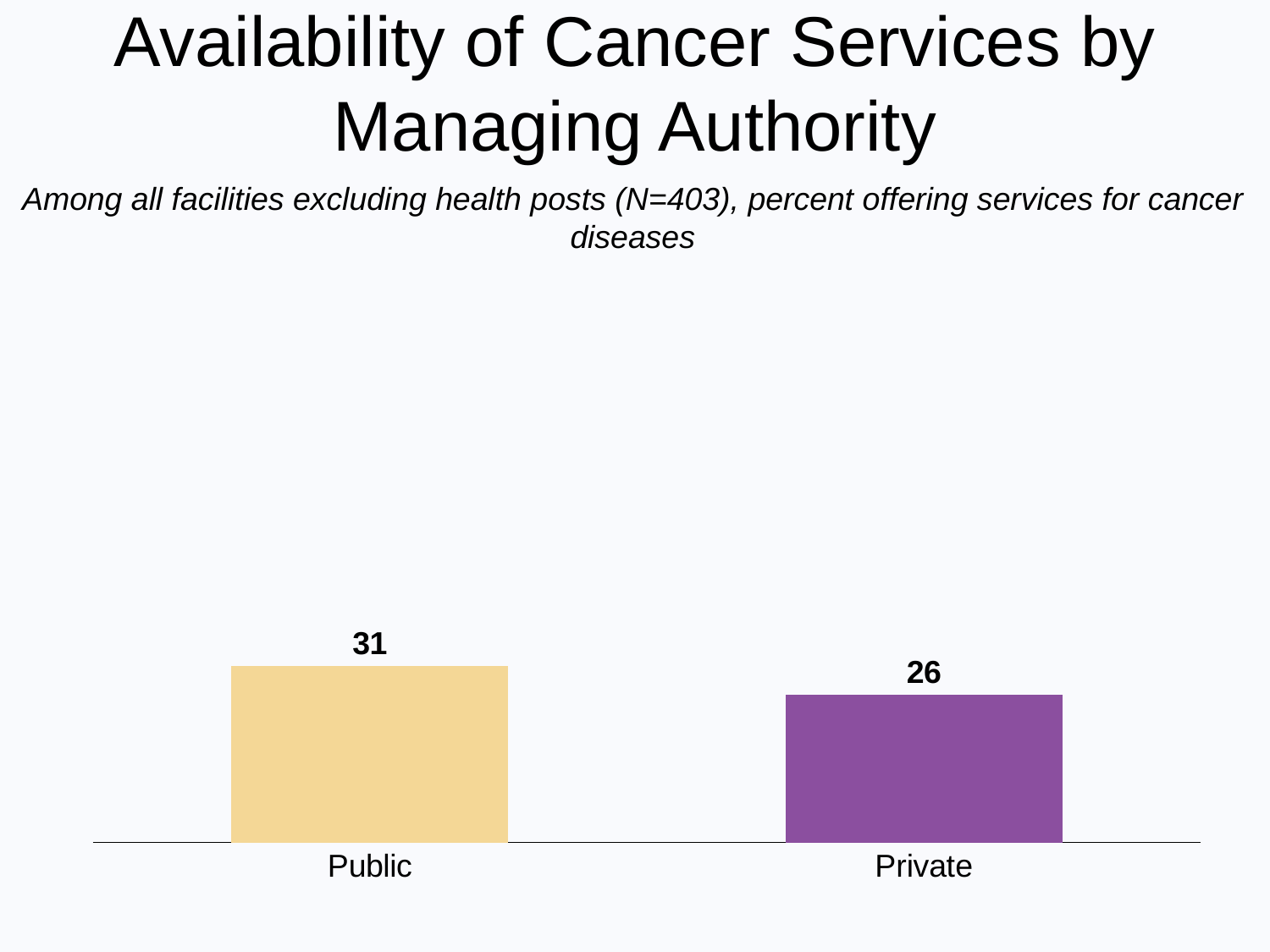

Availability of Cancer Services by Managing Authority
Among all facilities excluding health posts (N=403), percent offering services for cancer diseases

### Chart

| Category | CVD |
|---|---|
| Public | 31.0 |
| Private | 26.0 |